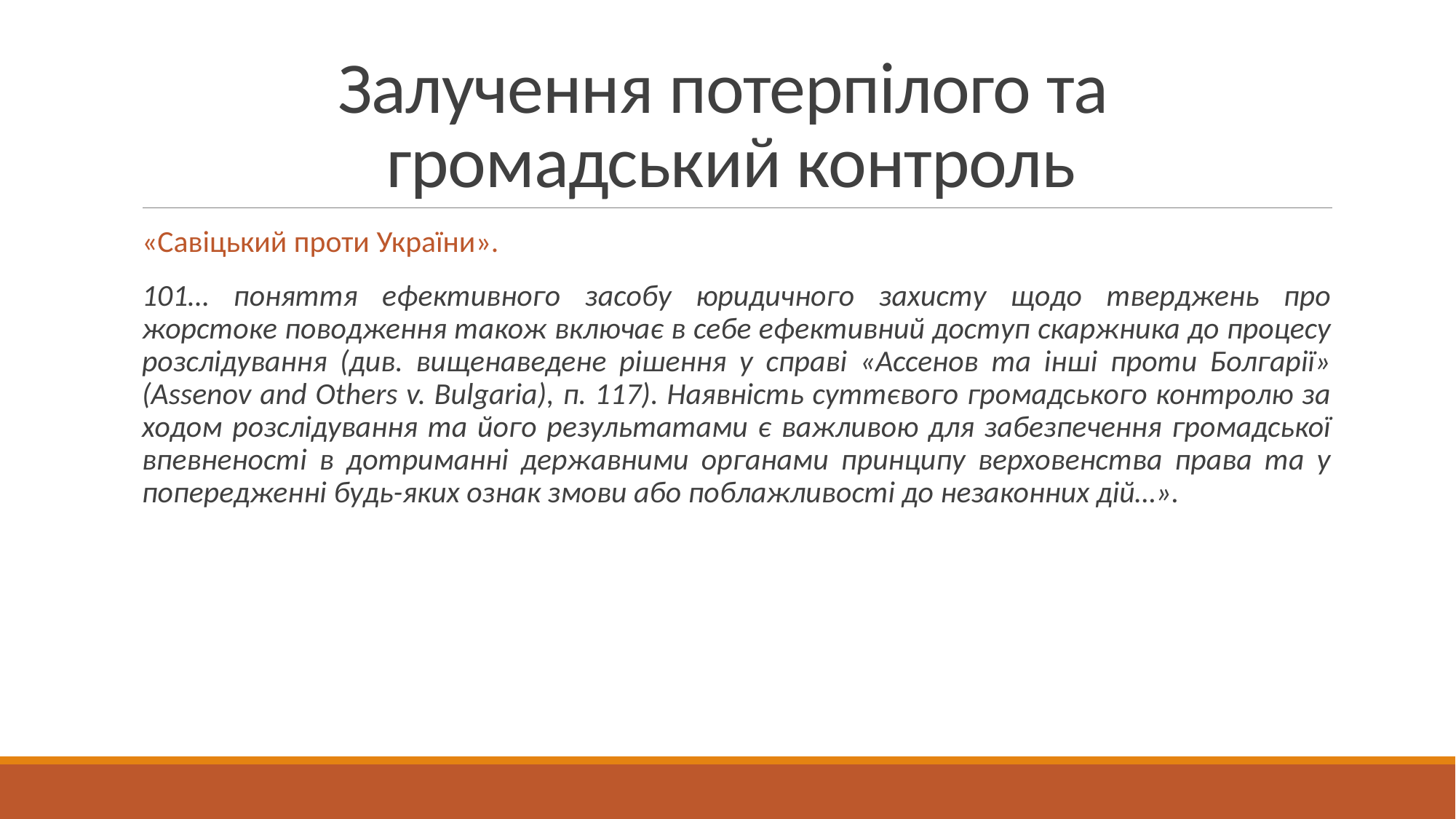

# Залучення потерпілого та громадський контроль
«Савіцький проти України».
101… поняття ефективного засобу юридичного захисту щодо тверджень про жорстоке поводження також включає в себе ефективний доступ скаржника до процесу розслідування (див. вищенаведене рішення у справі «Ассенов та інші проти Болгарії» (Assenov and Others v. Bulgaria), п. 117). Наявність суттєвого громадського контролю за ходом розслідування та його результатами є важливою для забезпечення громадської впевненості в дотриманні державними органами принципу верховенства права та у попередженні будь-яких ознак змови або поблажливості до незаконних дій…».